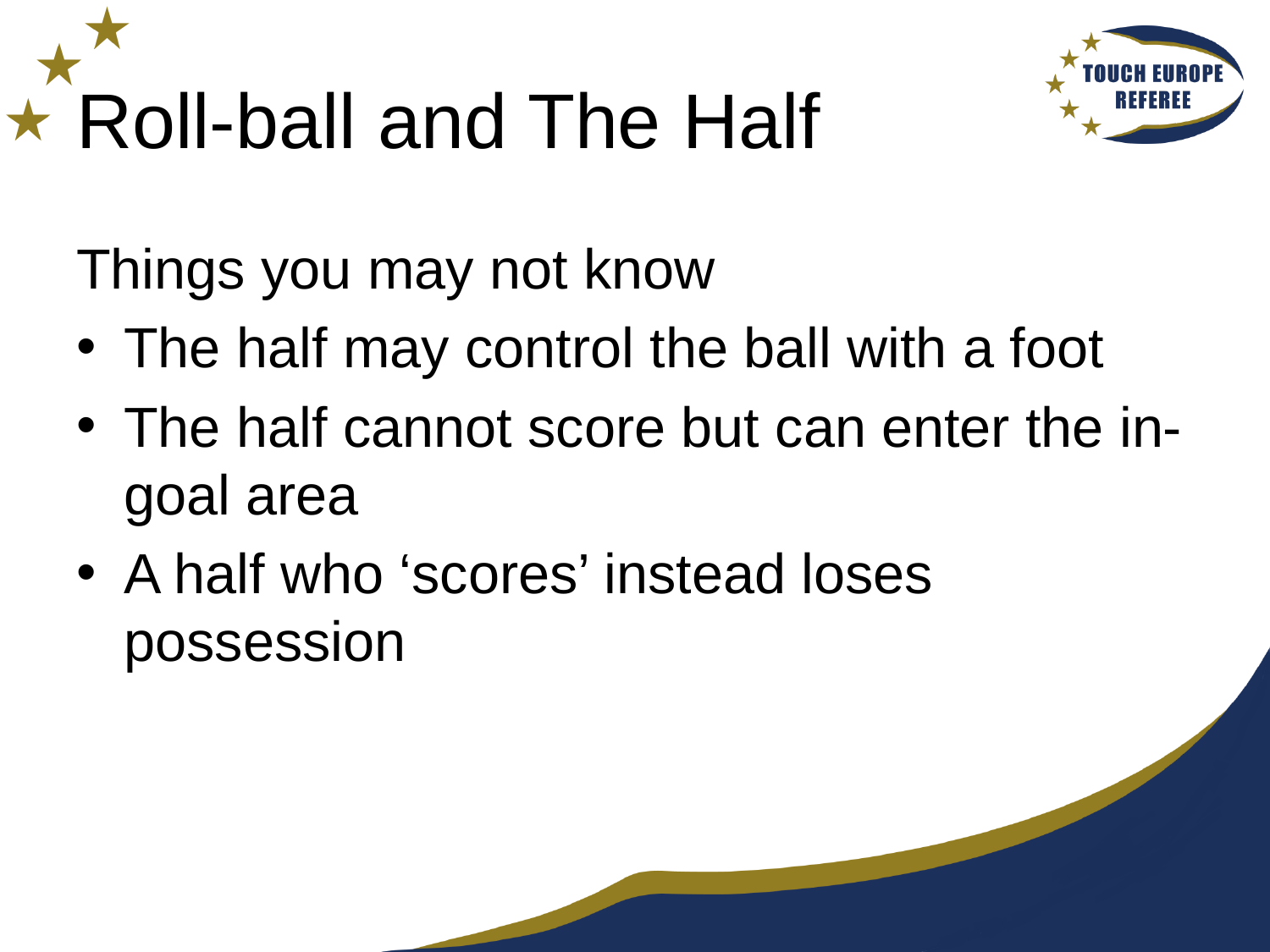

# Roll-ball and The Half
Things you may not know
The half may control the ball with a foot
The half cannot score but can enter the in-goal area
A half who ‘scores’ instead loses possession